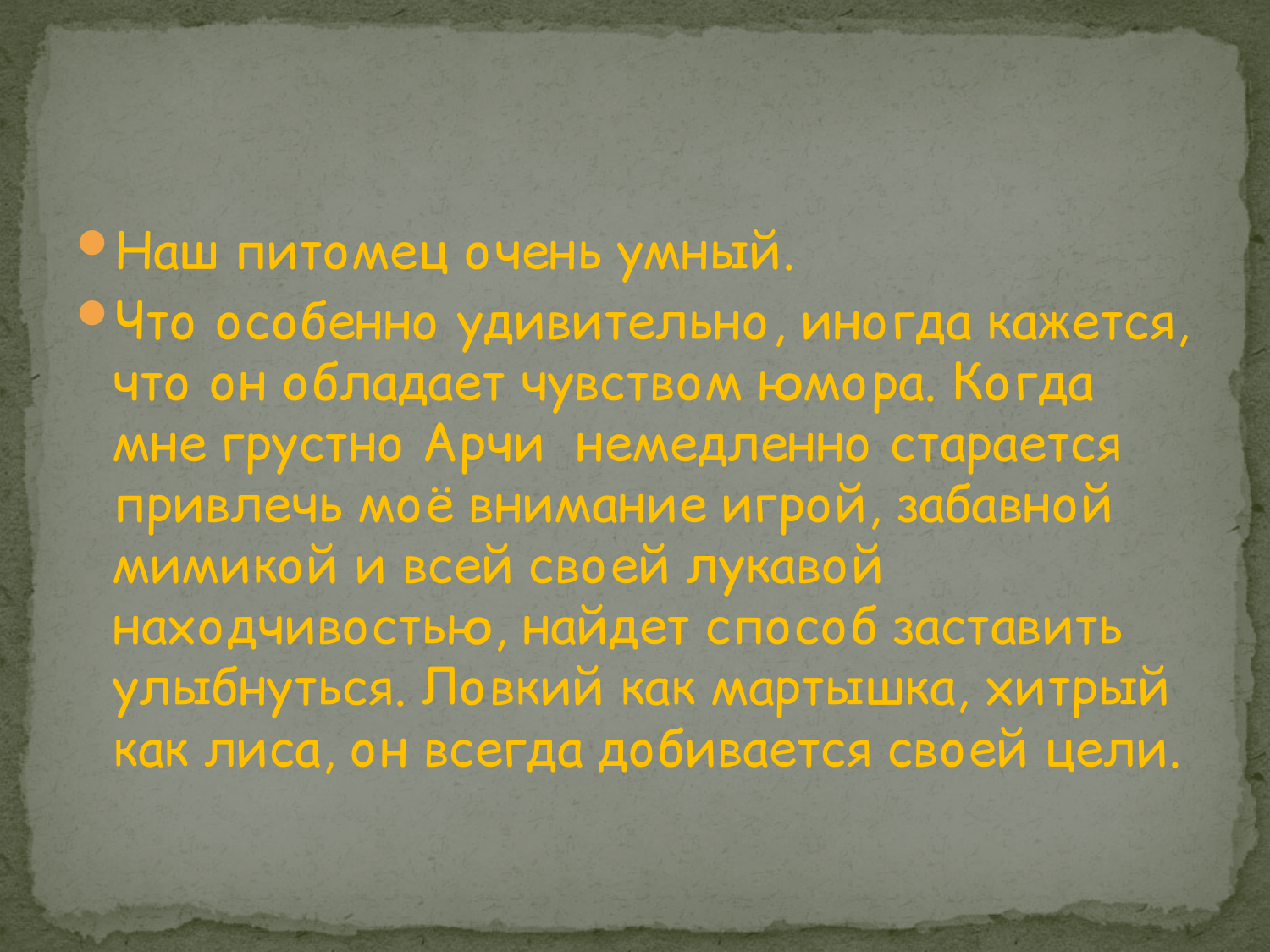

#
Наш питомец очень умный.
Что особенно удивительно, иногда кажется, что он обладает чувством юмора. Когда мне грустно Арчи  немедленно старается привлечь моё внимание игрой, забавной мимикой и всей своей лукавой находчивостью, найдет способ заставить улыбнуться. Ловкий как мартышка, хитрый как лиса, он всегда добивается своей цели.